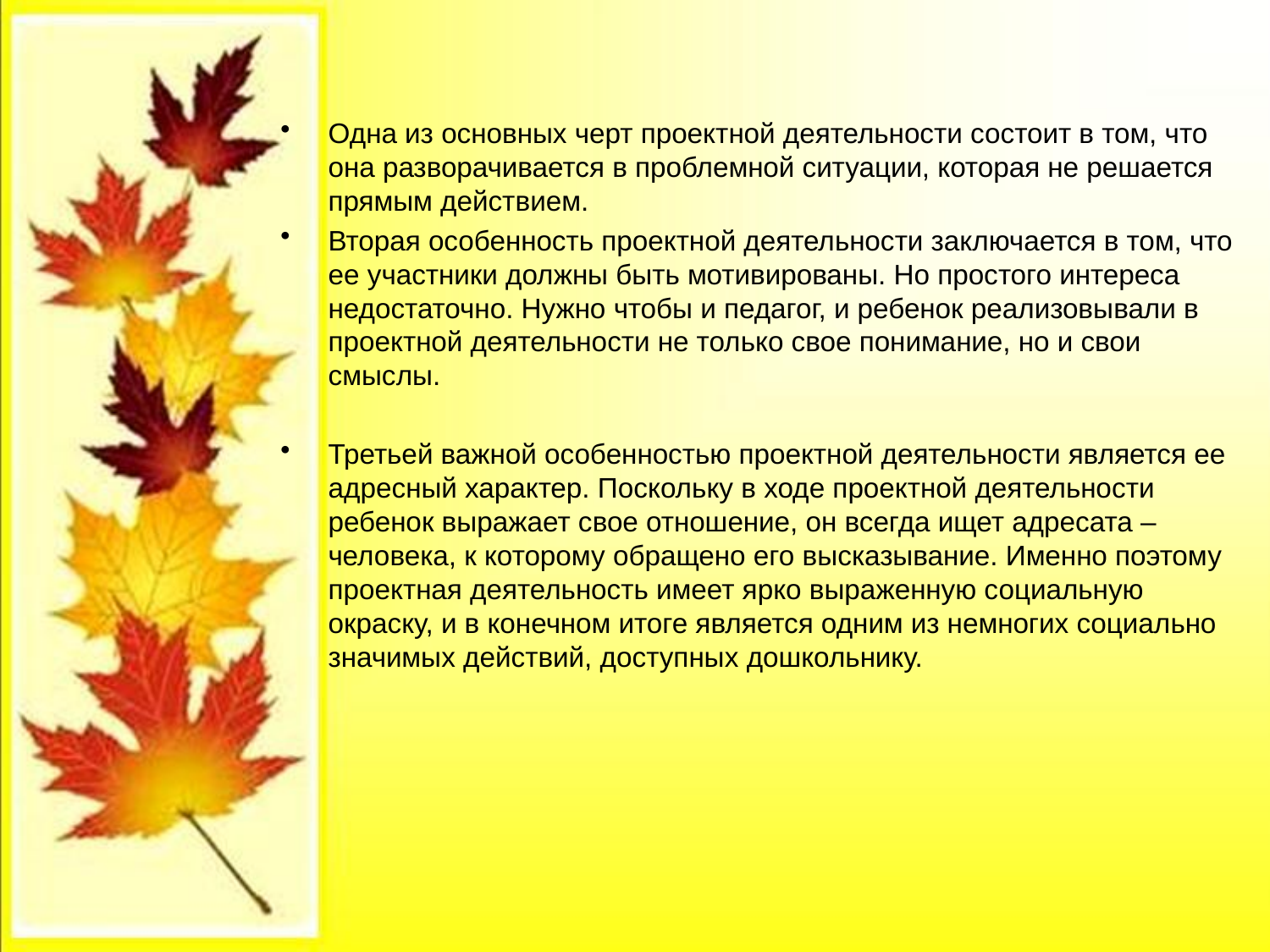

#
Одна из основных черт проектной деятельности состоит в том, что она разворачивается в проблемной ситуации, которая не решается прямым действием.
Вторая особенность проектной деятельности заключается в том, что ее участники должны быть мотивированы. Но простого интереса недостаточно. Нужно чтобы и педагог, и ребенок реализовывали в проектной деятельности не только свое понимание, но и свои смыслы.

Третьей важной особенностью проектной деятельности является ее адресный характер. Поскольку в ходе проектной деятельности ребенок выражает свое отношение, он всегда ищет адресата – человека, к которому обращено его высказывание. Именно поэтому проектная деятельность имеет ярко выраженную социальную окраску, и в конечном итоге является одним из немногих социально значимых действий, доступных дошкольнику.